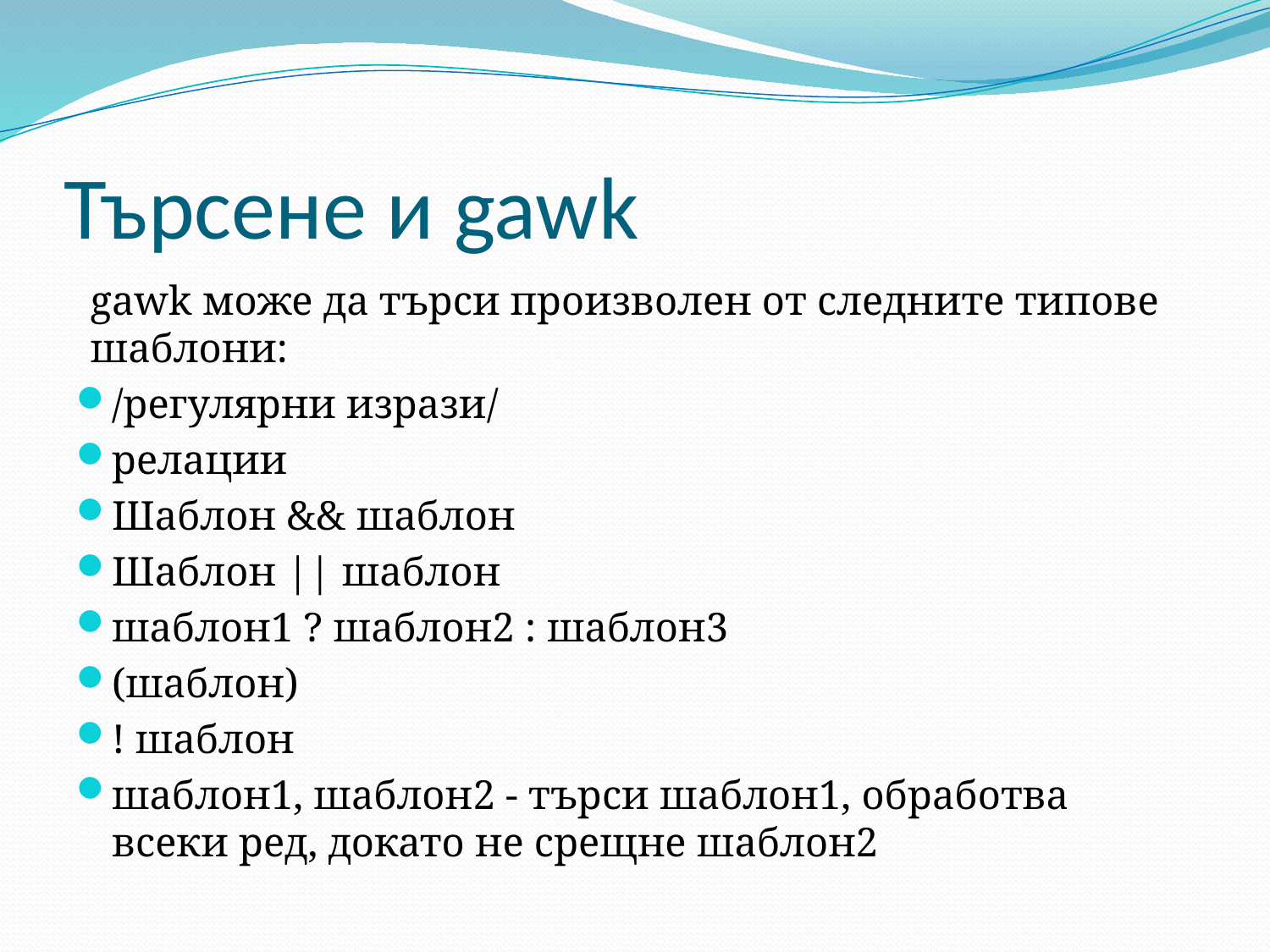

# Търсене и gawk
gawk може да търси произволен от следните типове шаблони:
/регулярни изрази/
релации
Шаблон && шаблон
Шаблон || шаблон
шаблон1 ? шаблон2 : шаблон3
(шаблон)
! шаблон
шаблон1, шаблон2 - търси шаблон1, обработва всеки ред, докато не срещне шаблон2